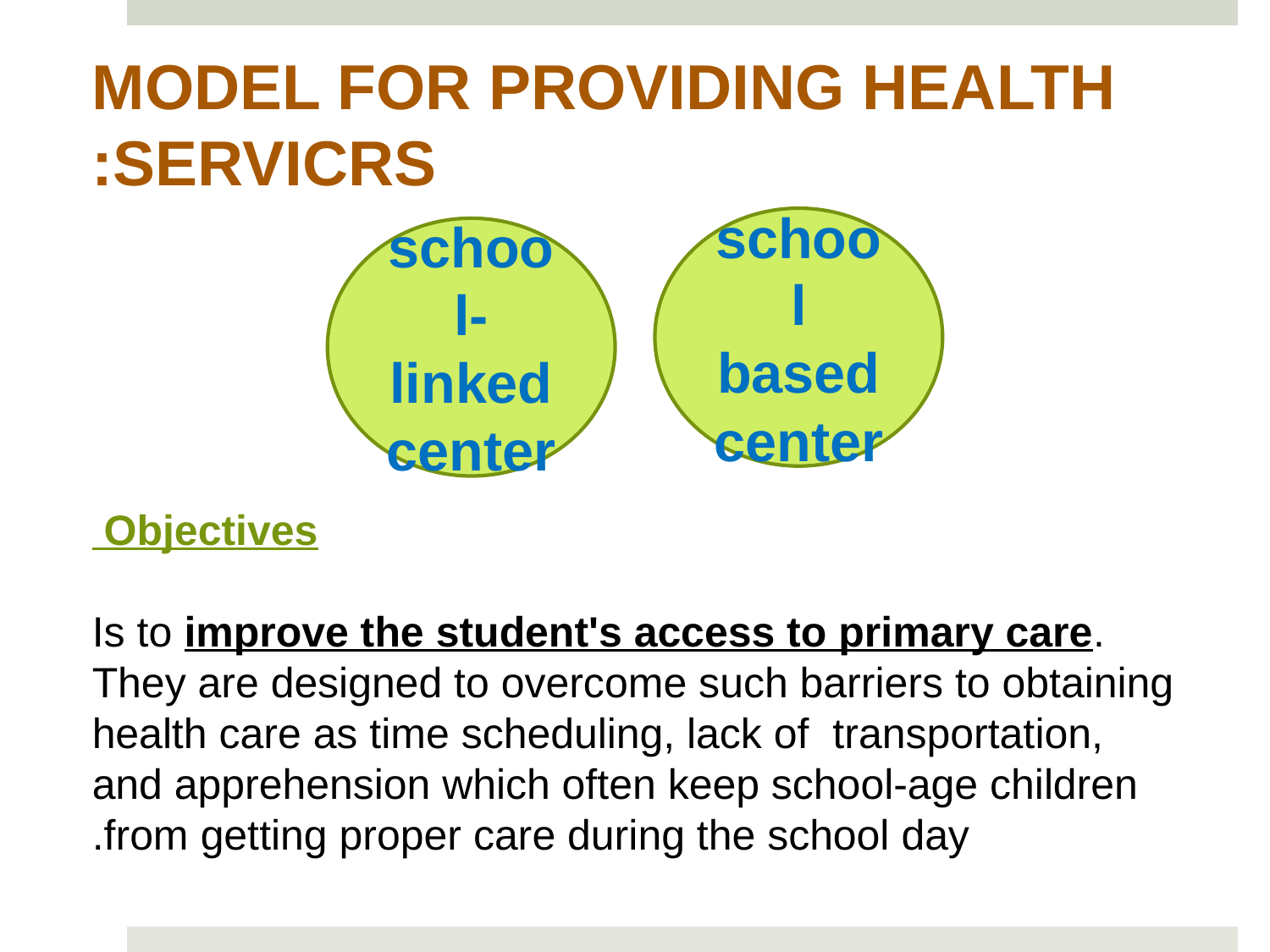

MODEL FOR PROVIDING HEALTH SERVICRS:

Objectives

Is to improve the student's access to primary care. They are designed to overcome such barriers to obtaining health care as time scheduling, lack of  transportation,  and apprehension which often keep school-age children from getting proper care during the school day.
school based center
school-linked center